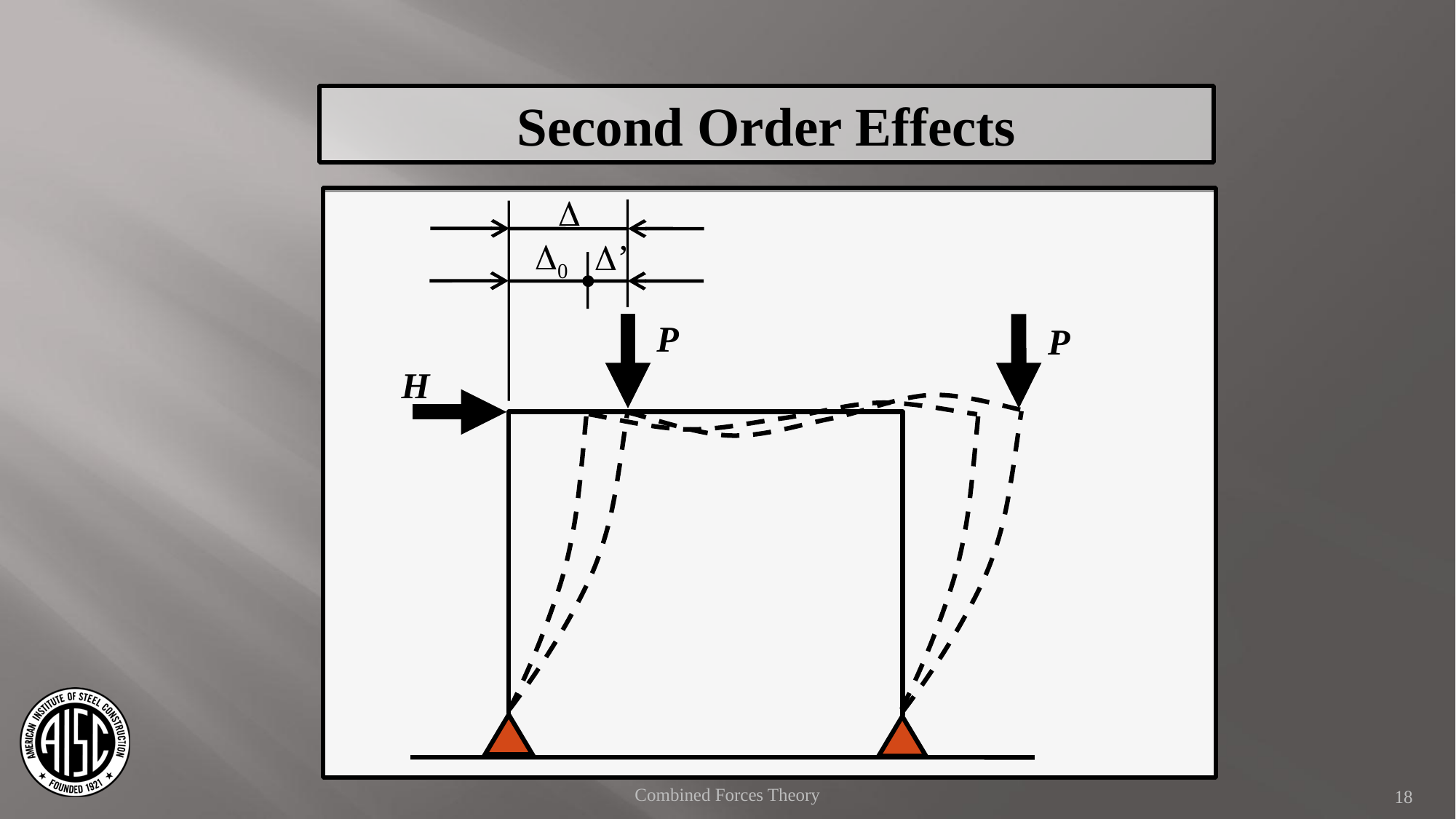

Second Order Effects
Δ

Δ0

Δ’

P
P
H

Combined Forces Theory
18